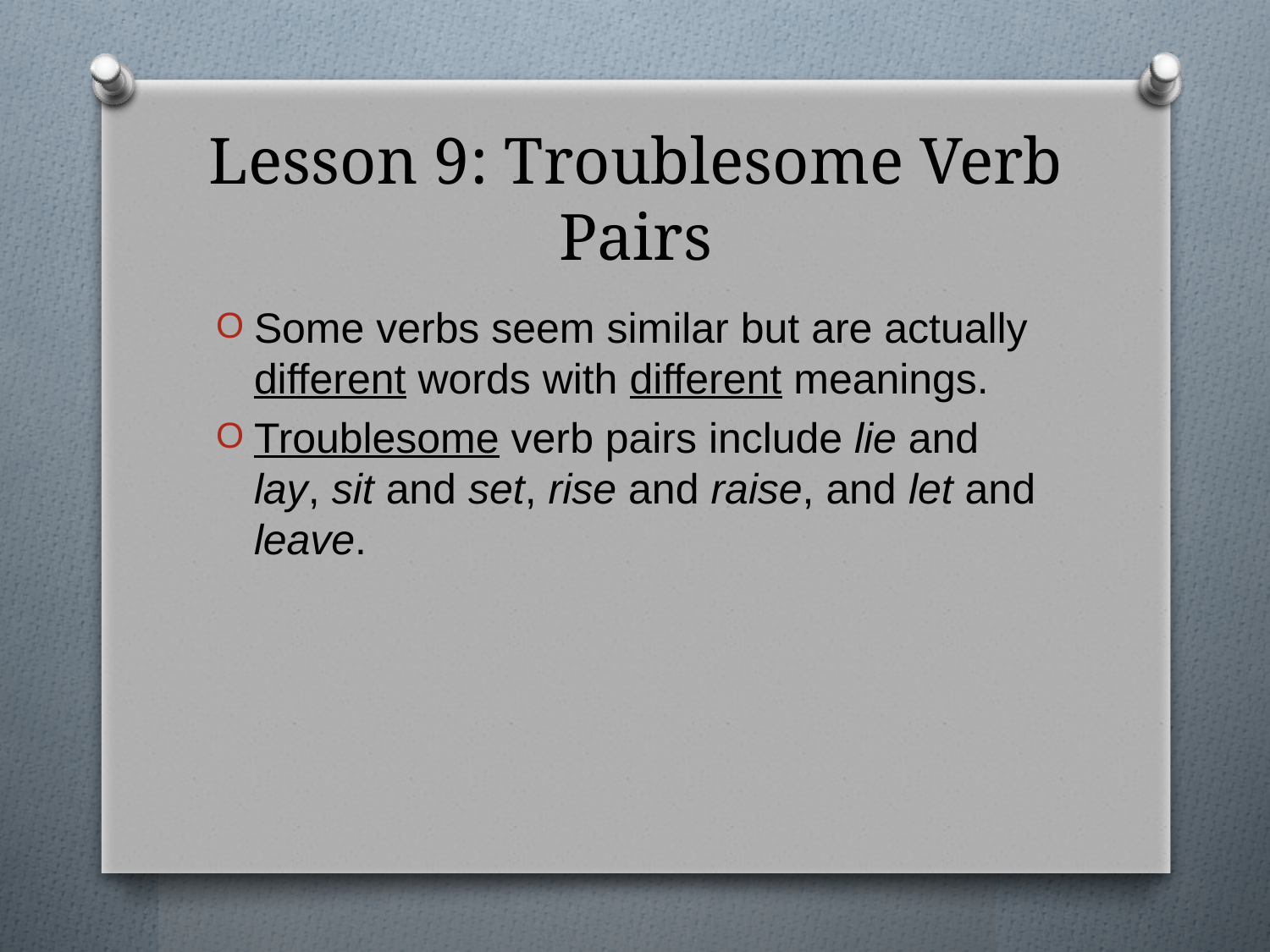

# Lesson 9: Troublesome Verb Pairs
Some verbs seem similar but are actually different words with different meanings.
Troublesome verb pairs include lie and lay, sit and set, rise and raise, and let and leave.